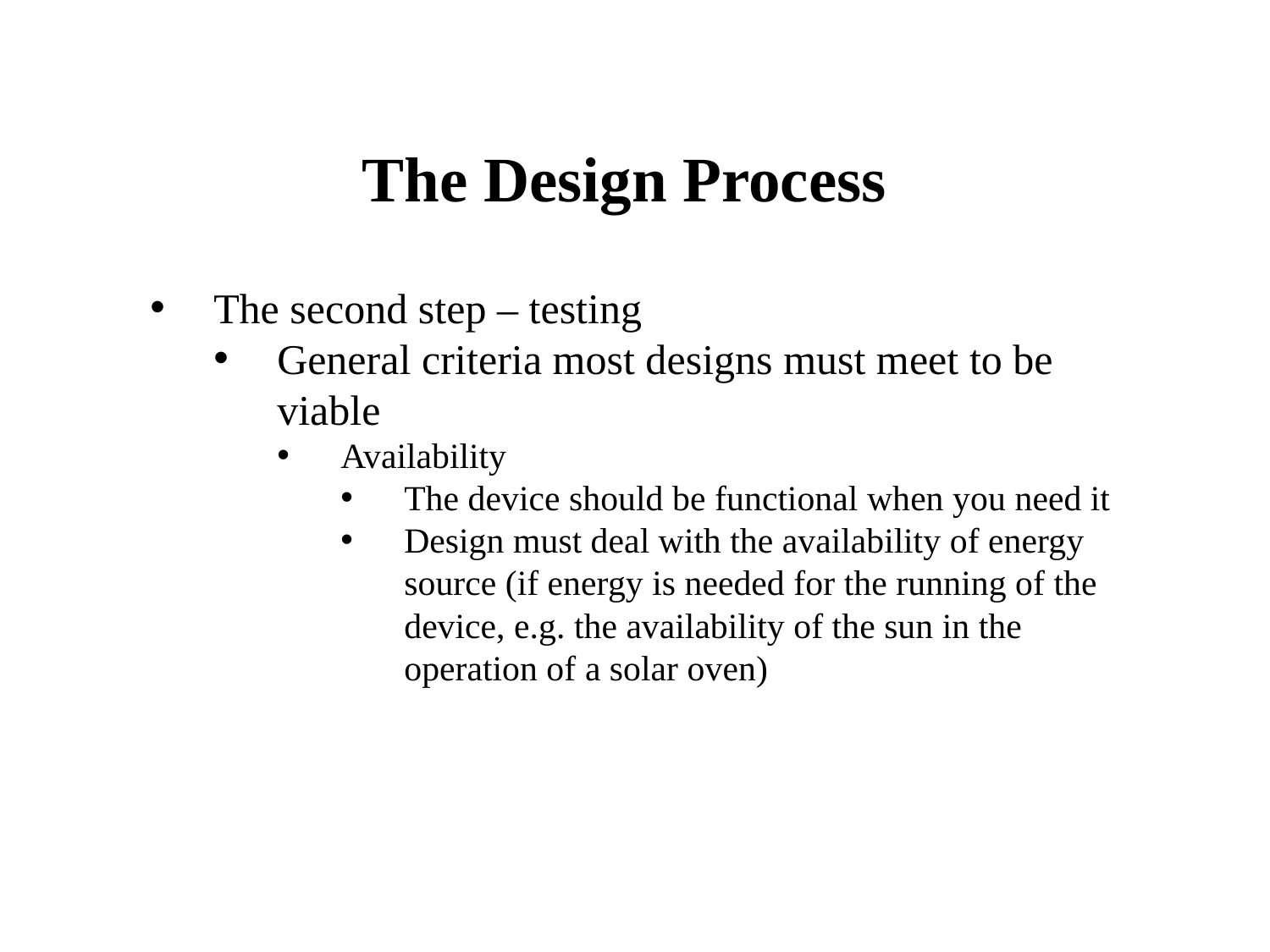

# The Design Process
The second step – testing
General criteria most designs must meet to be viable
Availability
The device should be functional when you need it
Design must deal with the availability of energy source (if energy is needed for the running of the device, e.g. the availability of the sun in the operation of a solar oven)